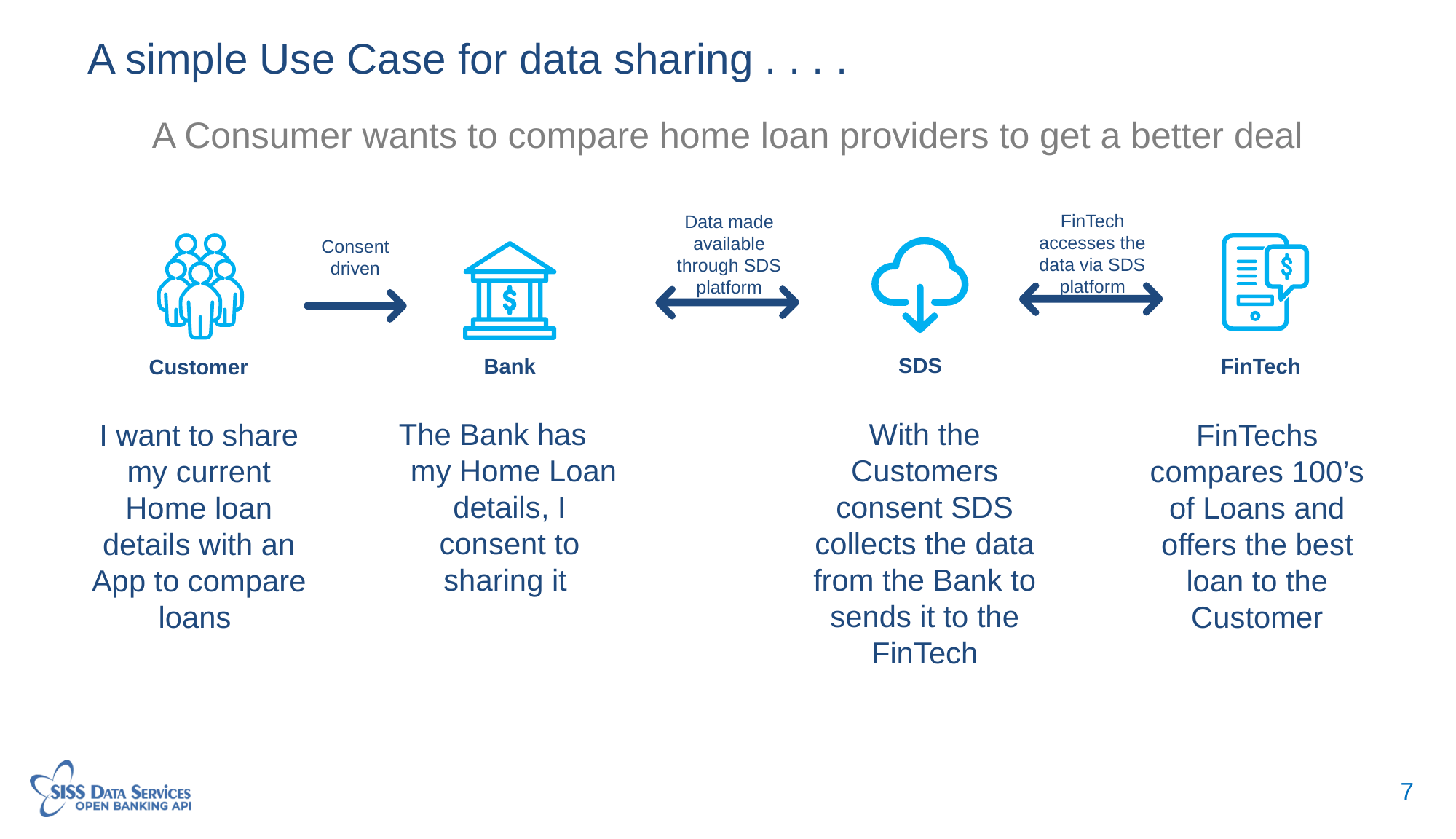

# A simple Use Case for data sharing . . . .
A Consumer wants to compare home loan providers to get a better deal
FinTech accesses the data via SDS platform
Data made available through SDS platform
Consent driven

SDS
Bank
FinTech
Customer
The Bank has      my Home Loan details, I consent to sharing it
With the Customers consent SDS collects the data from the Bank to sends it to the FinTech
I want to share my current Home loan details with an App to compare loans
FinTechs compares 100’s of Loans and offers the best loan to the Customer
7